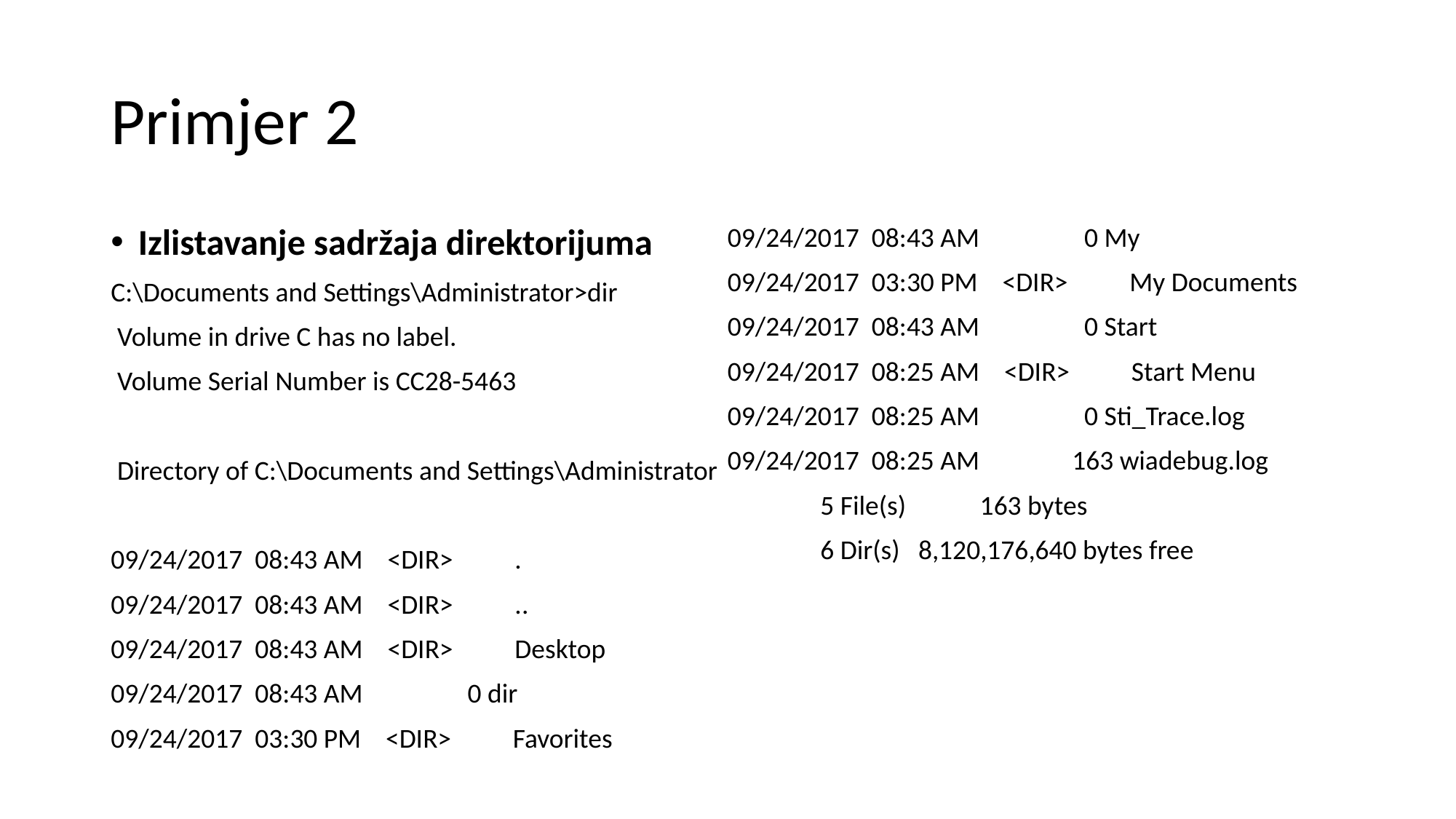

# Primjer 2
Izlistavanje sadržaja direktorijuma
C:\Documents and Settings\Administrator>dir
 Volume in drive C has no label.
 Volume Serial Number is CC28-5463

 Directory of C:\Documents and Settings\Administrator

09/24/2017  08:43 AM    <DIR>          .
09/24/2017  08:43 AM    <DIR>          ..
09/24/2017  08:43 AM    <DIR>          Desktop
09/24/2017  08:43 AM                 0 dir
09/24/2017  03:30 PM    <DIR>          Favorites
09/24/2017  08:43 AM                 0 My
09/24/2017  03:30 PM    <DIR>          My Documents
09/24/2017  08:43 AM                 0 Start
09/24/2017  08:25 AM    <DIR>          Start Menu
09/24/2017  08:25 AM                 0 Sti_Trace.log
09/24/2017  08:25 AM               163 wiadebug.log
               5 File(s)            163 bytes
               6 Dir(s)   8,120,176,640 bytes free